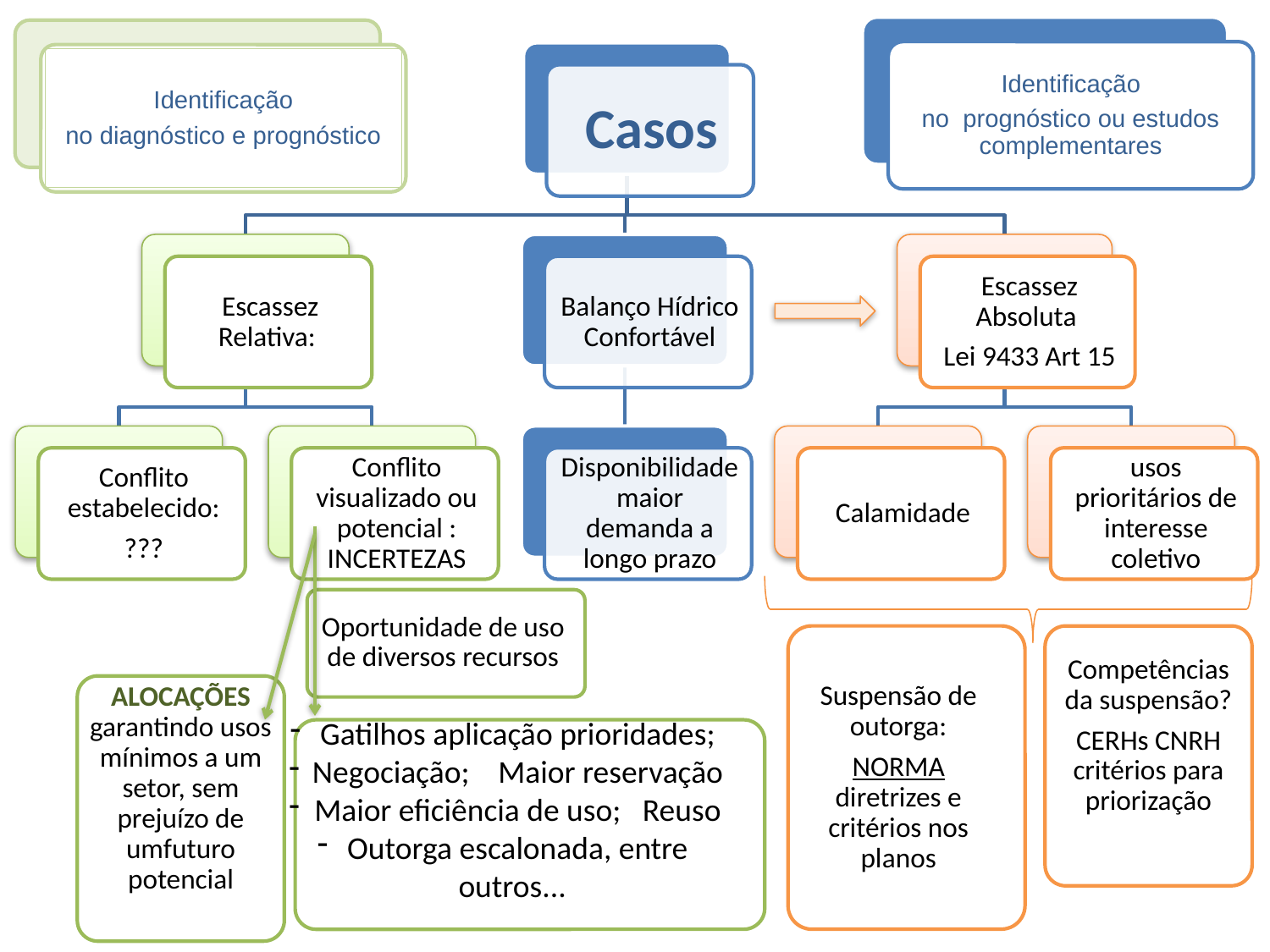

Casos
Escassez Relativa:
Conflito estabelecido:
???
Conflito visualizado ou potencial : INCERTEZAS
Balanço Hídrico Confortável
Disponibilidade maior demanda a longo prazo
Escassez Absoluta
Lei 9433 Art 15
Calamidade
usos prioritários de interesse coletivo

Identificação
no  prognóstico ou estudos complementares

Identificação
no diagnóstico e prognóstico

Oportunidade de uso de diversos recursos

Suspensão de outorga:
NORMA diretrizes e critérios nos planos

Competências da suspensão?
CERHs CNRH critérios para priorização

ALOCAÇÕES garantindo usos mínimos a um setor, sem prejuízo de umfuturo potencial

Gatilhos aplicação prioridades;
Negociação;    Maior reservação
Maior eficiência de uso;   Reuso
Outorga escalonada, entre outros...